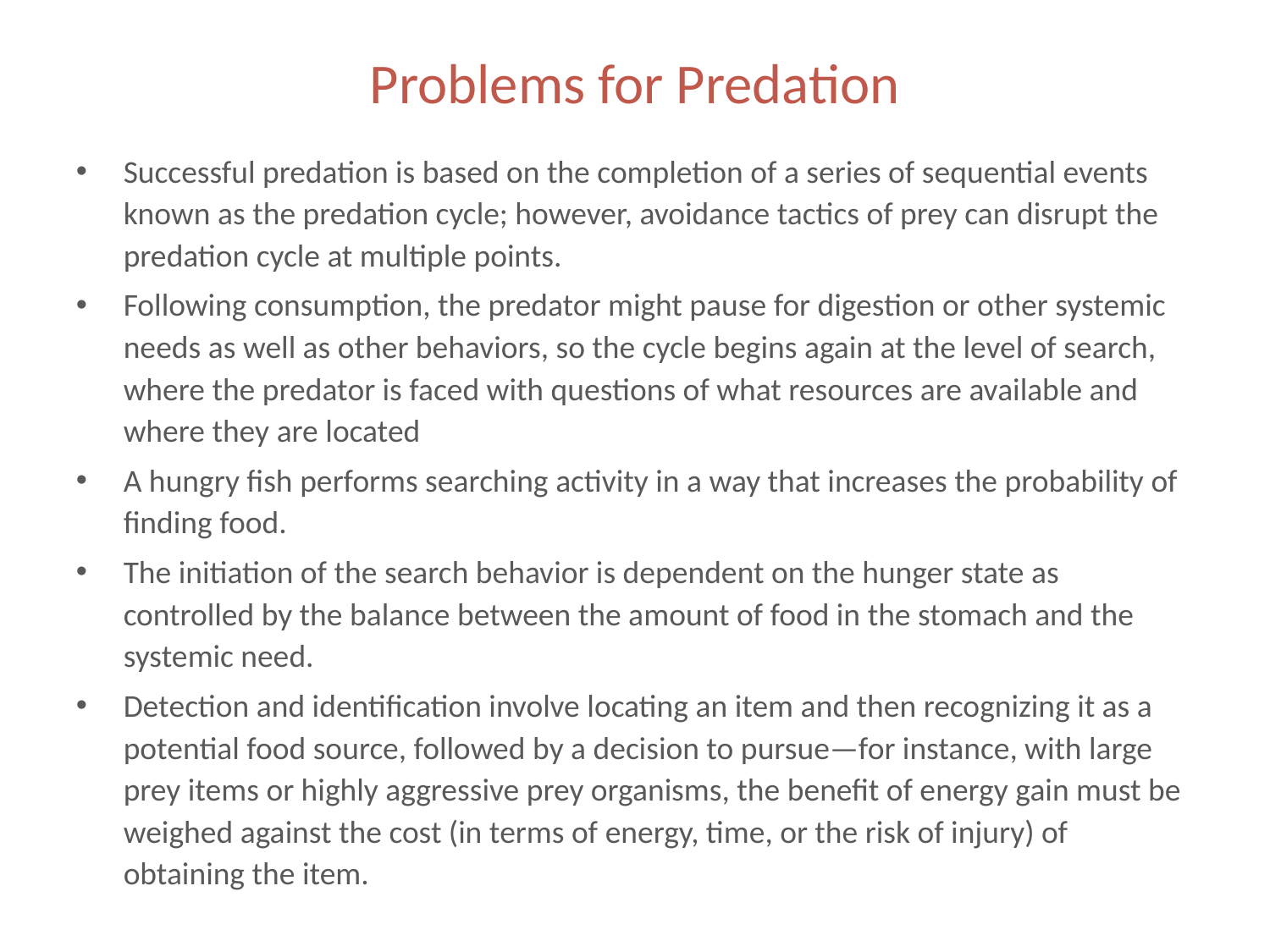

# Problems for Predation
Successful predation is based on the completion of a series of sequential events known as the predation cycle; however, avoidance tactics of prey can disrupt the predation cycle at multiple points.
Following consumption, the predator might pause for digestion or other systemic needs as well as other behaviors, so the cycle begins again at the level of search, where the predator is faced with questions of what resources are available and where they are located
A hungry fish performs searching activity in a way that increases the probability of finding food.
The initiation of the search behavior is dependent on the hunger state as controlled by the balance between the amount of food in the stomach and the systemic need.
Detection and identification involve locating an item and then recognizing it as a potential food source, followed by a decision to pursue—for instance, with large prey items or highly aggressive prey organisms, the benefit of energy gain must be weighed against the cost (in terms of energy, time, or the risk of injury) of obtaining the item.